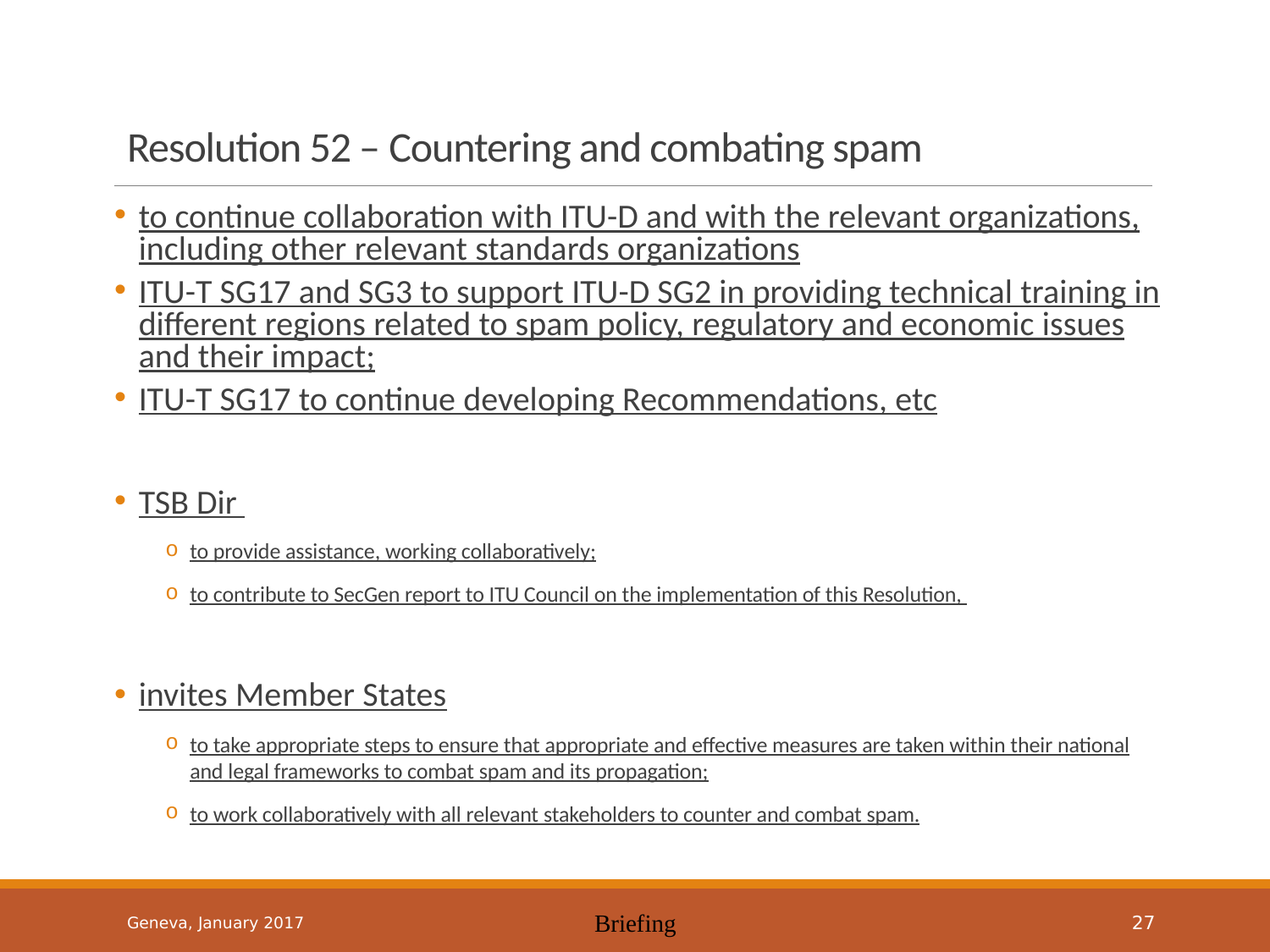

# Resolution 52 – Countering and combating spam
to continue collaboration with ITU-D and with the relevant organizations, including other relevant standards organizations
ITU-T SG17 and SG3 to support ITU-D SG2 in providing technical training in different regions related to spam policy, regulatory and economic issues and their impact;
ITU-T SG17 to continue developing Recommendations, etc

TSB Dir
to provide assistance, working collaboratively;
to contribute to SecGen report to ITU Council on the implementation of this Resolution,

invites Member States
to take appropriate steps to ensure that appropriate and effective measures are taken within their national and legal frameworks to combat spam and its propagation;
to work collaboratively with all relevant stakeholders to counter and combat spam.

Geneva, January 2017
Briefing
27